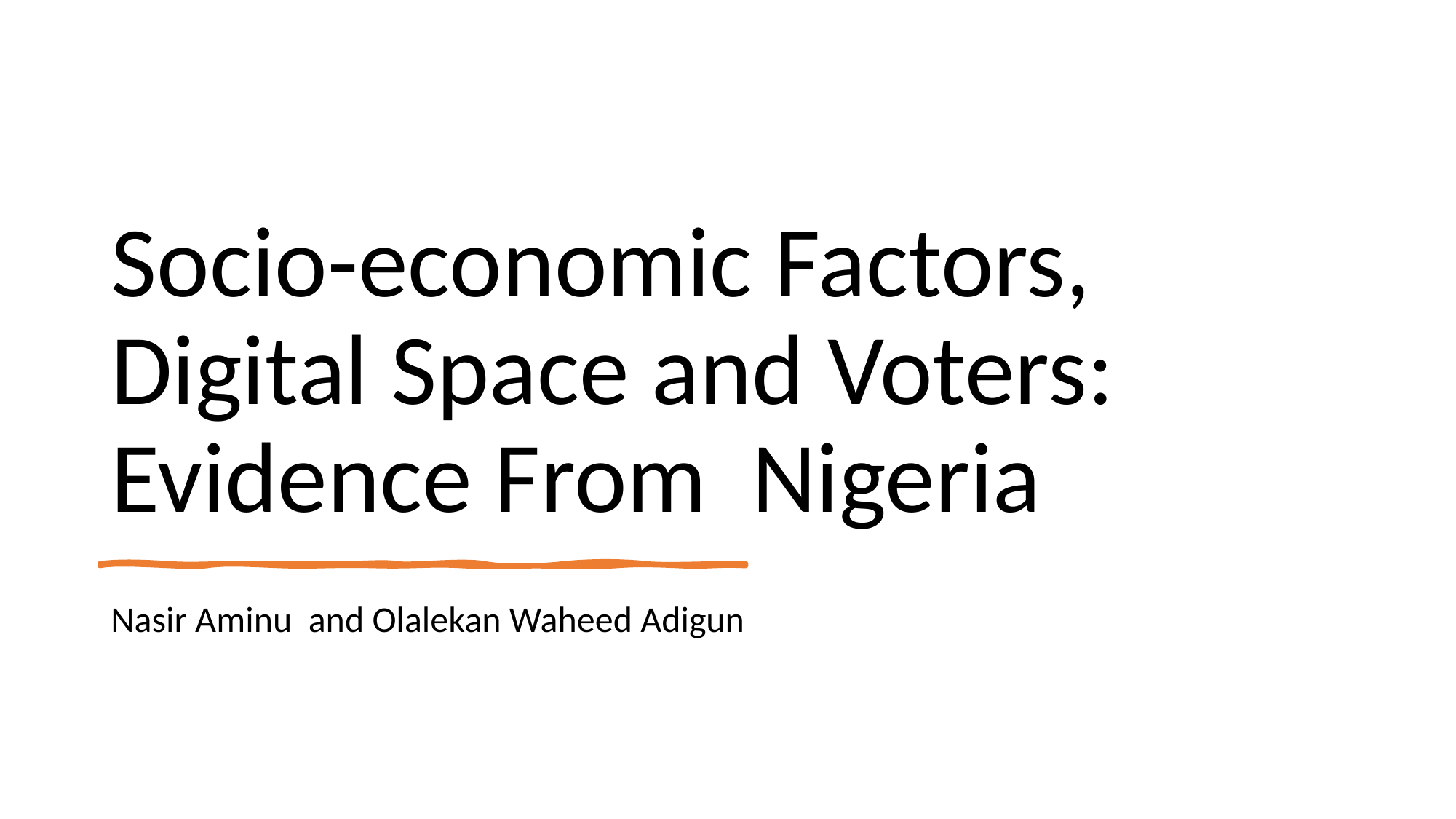

# Socio-economic Factors, Digital Space and Voters: Evidence From  Nigeria

Nasir Aminu  and Olalekan Waheed Adigun